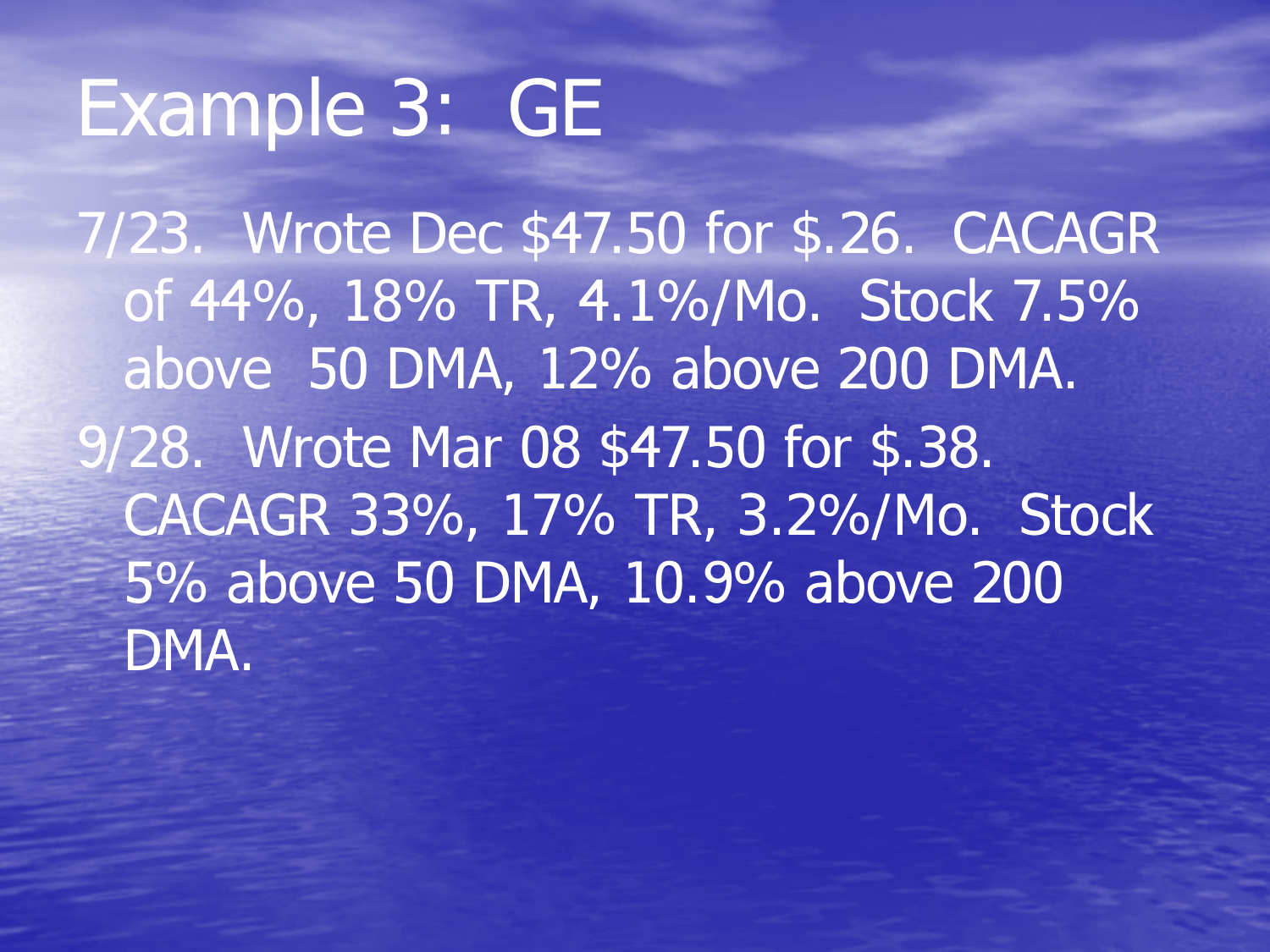

# Example 3:  GE
7/23.  Wrote Dec $47.50 for $.26.  CACAGR  of 44%, 18% TR, 4.1%/Mo.  Stock 7.5% above  50 DMA, 12% above 200 DMA.
9/28.  Wrote Mar 08 $47.50 for $.38.  CACAGR 33%, 17% TR, 3.2%/Mo.  Stock 5% above 50 DMA, 10.9% above 200 DMA.